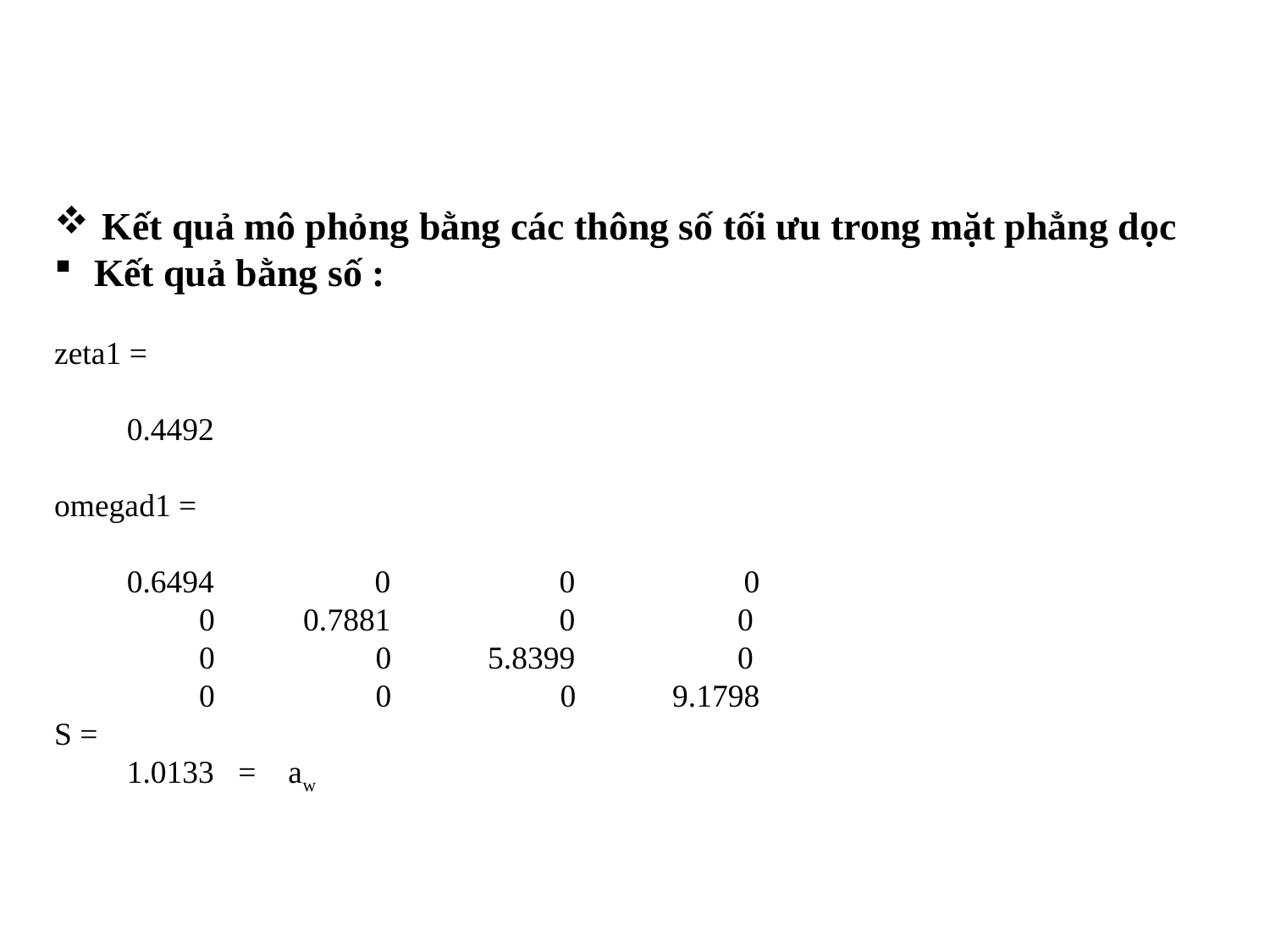

Kết quả mô phỏng bằng các thông số tối ưu trong mặt phẳng dọc
Kết quả bằng số :

zeta1 =

         0.4492

omegad1 =

         0.6494                    0                     0                     0
                  0           0.7881                     0	      0
                  0                    0            5.8399	      0
                  0                    0                     0            9.1798
S =
         1.0133   =    aw